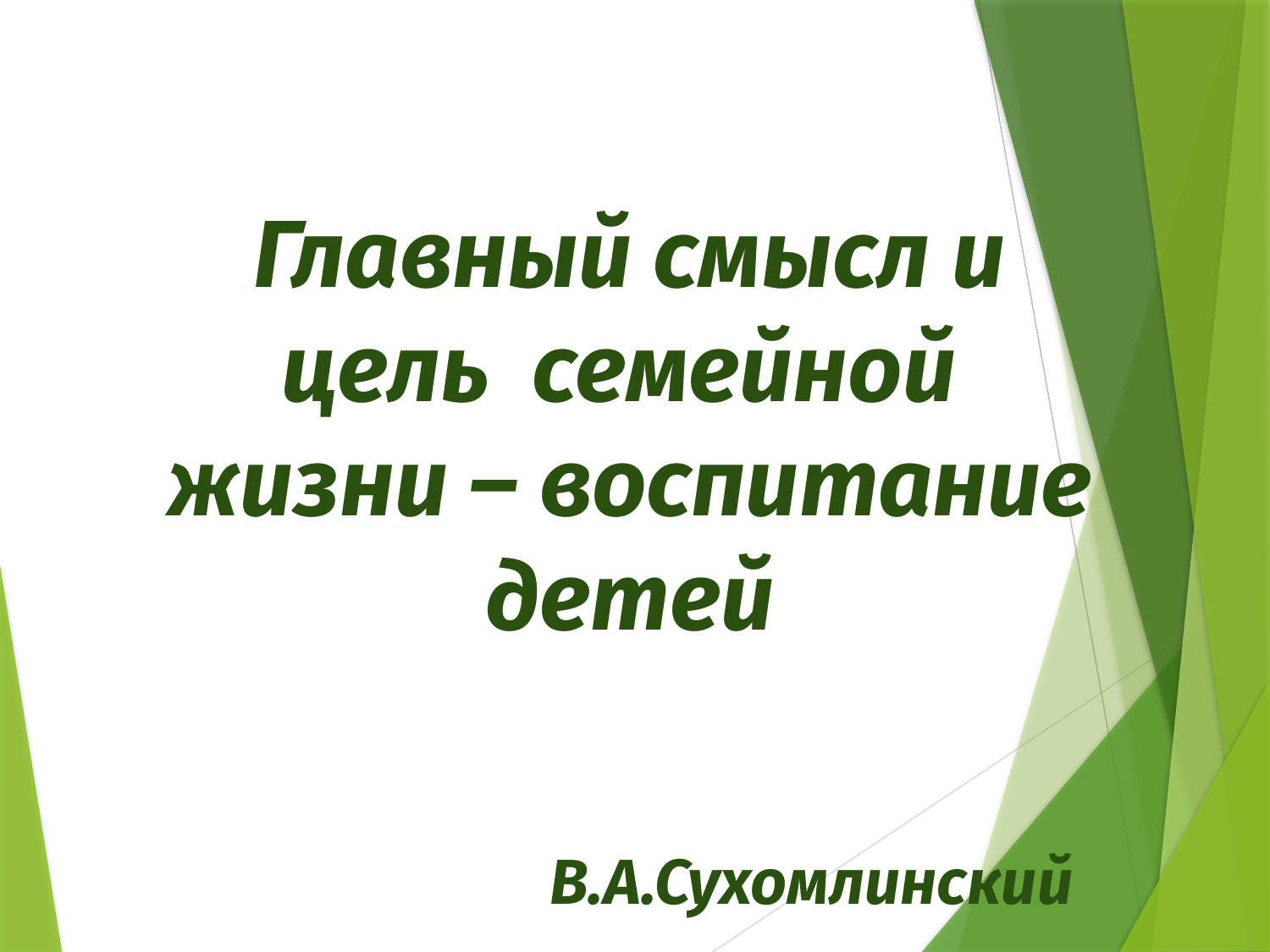

Главный смысл и цель  семейной  жизни – воспитание детей

В.А.Сухомлинский